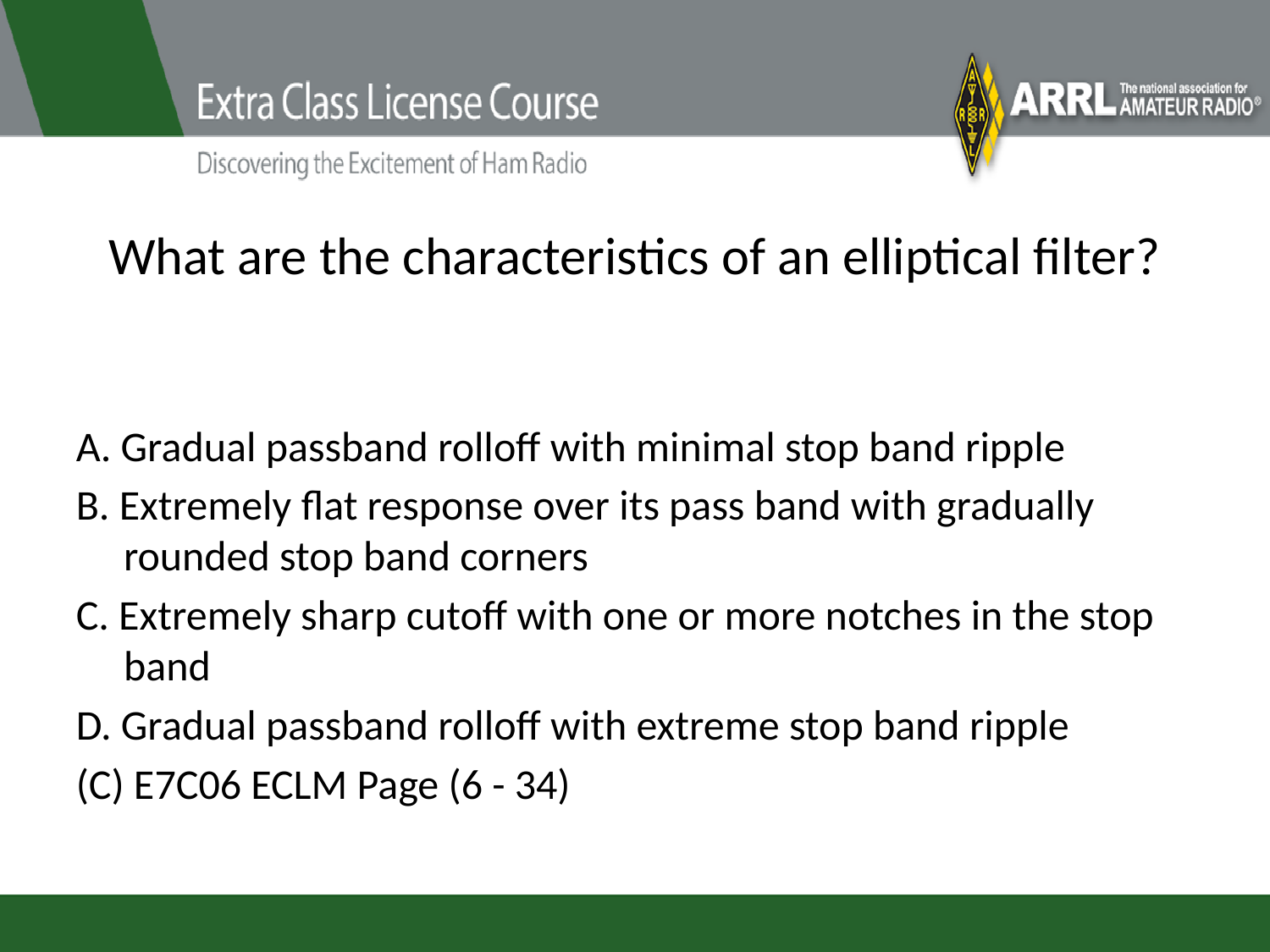

# What are the characteristics of an elliptical filter?
A. Gradual passband rolloff with minimal stop band ripple
B. Extremely flat response over its pass band with gradually rounded stop band corners
C. Extremely sharp cutoff with one or more notches in the stop band
D. Gradual passband rolloff with extreme stop band ripple
(C) E7C06 ECLM Page (6 - 34)